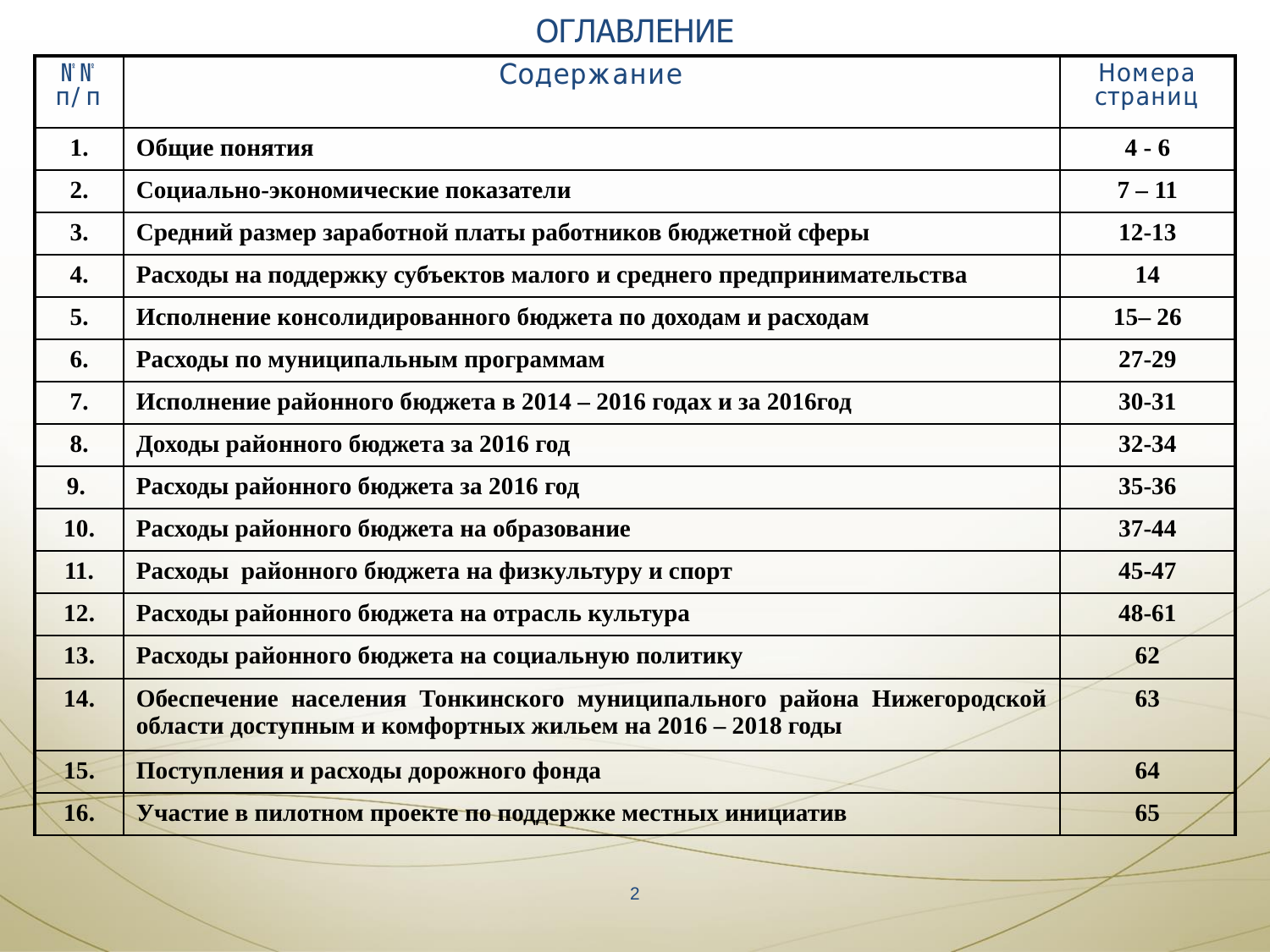

ОГЛАВЛЕНИЕ
| №№ п/п | Содержание | Номера страниц |
| --- | --- | --- |
| 1. | Общие понятия | 4 - 6 |
| 2. | Социально-экономические показатели | 7 – 11 |
| 3. | Средний размер заработной платы работников бюджетной сферы | 12-13 |
| 4. | Расходы на поддержку субъектов малого и среднего предпринимательства | 14 |
| 5. | Исполнение консолидированного бюджета по доходам и расходам | 15– 26 |
| 6. | Расходы по муниципальным программам | 27-29 |
| 7. | Исполнение районного бюджета в 2014 – 2016 годах и за 2016год | 30-31 |
| 8. | Доходы районного бюджета за 2016 год | 32-34 |
| 9. | Расходы районного бюджета за 2016 год | 35-36 |
| 10. | Расходы районного бюджета на образование | 37-44 |
| 11. | Расходы районного бюджета на физкультуру и спорт | 45-47 |
| 12. | Расходы районного бюджета на отрасль культура | 48-61 |
| 13. | Расходы районного бюджета на социальную политику | 62 |
| 14. | Обеспечение населения Тонкинского муниципального района Нижегородской области доступным и комфортных жильем на 2016 – 2018 годы | 63 |
| 15. | Поступления и расходы дорожного фонда | 64 |
| 16. | Участие в пилотном проекте по поддержке местных инициатив | 65 |
2